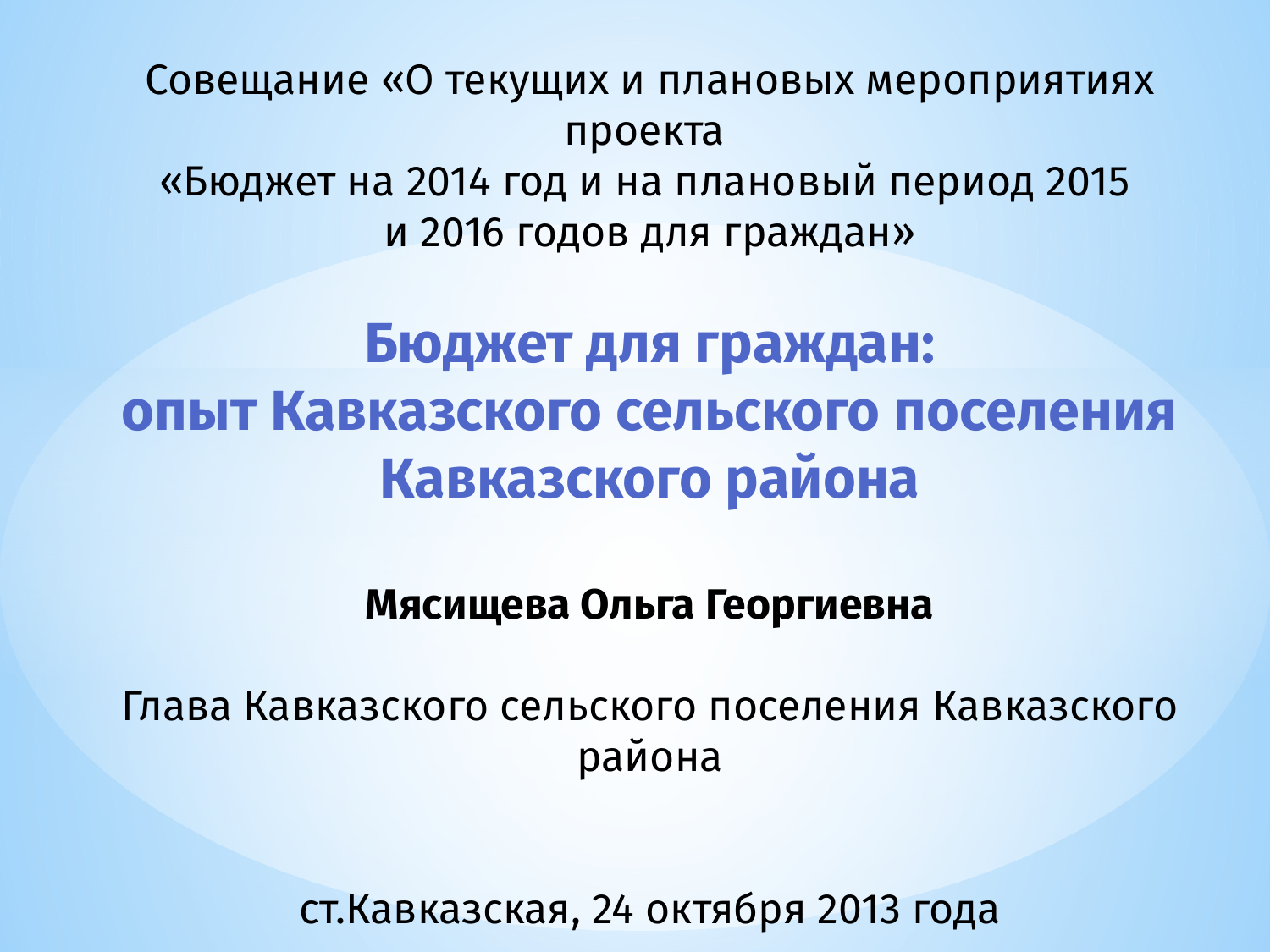

Совещание «О текущих и плановых мероприятиях проекта
«Бюджет на 2014 год и на плановый период 2015
и 2016 годов для граждан»

Бюджет для граждан:
опыт Кавказского сельского поселения Кавказского района

Мясищева Ольга Георгиевна

Глава Кавказского сельского поселения Кавказского района

ст.Кавказская, 24 октября 2013 года